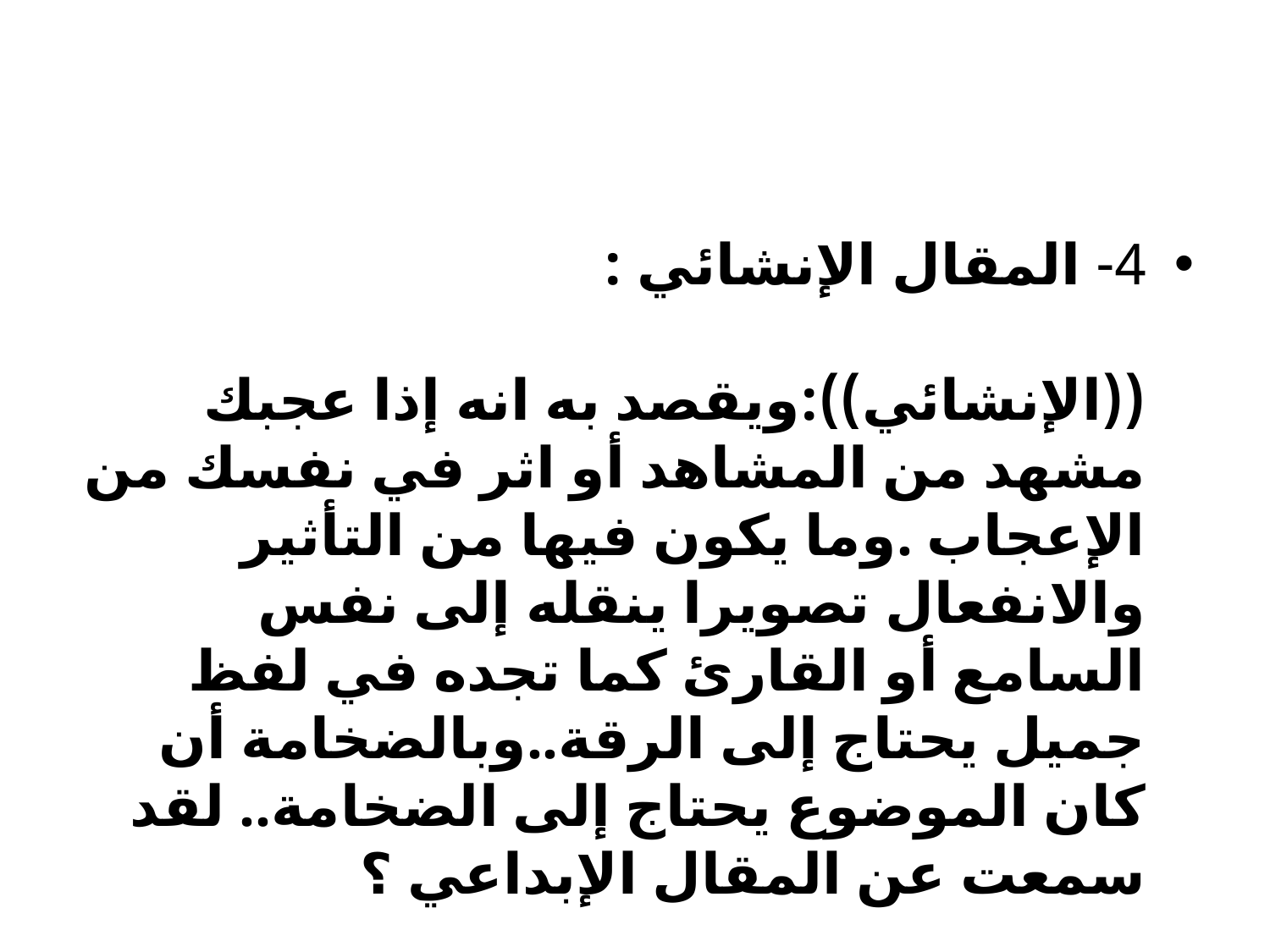

#
4- المقال الإنشائي :
((الإنشائي)):ويقصد به انه إذا عجبك مشهد من المشاهد أو اثر في نفسك من الإعجاب .وما يكون فيها من التأثير والانفعال تصويرا ينقله إلى نفس السامع أو القارئ كما تجده في لفظ جميل يحتاج إلى الرقة..وبالضخامة أن كان الموضوع يحتاج إلى الضخامة.. لقد سمعت عن المقال الإبداعي ؟